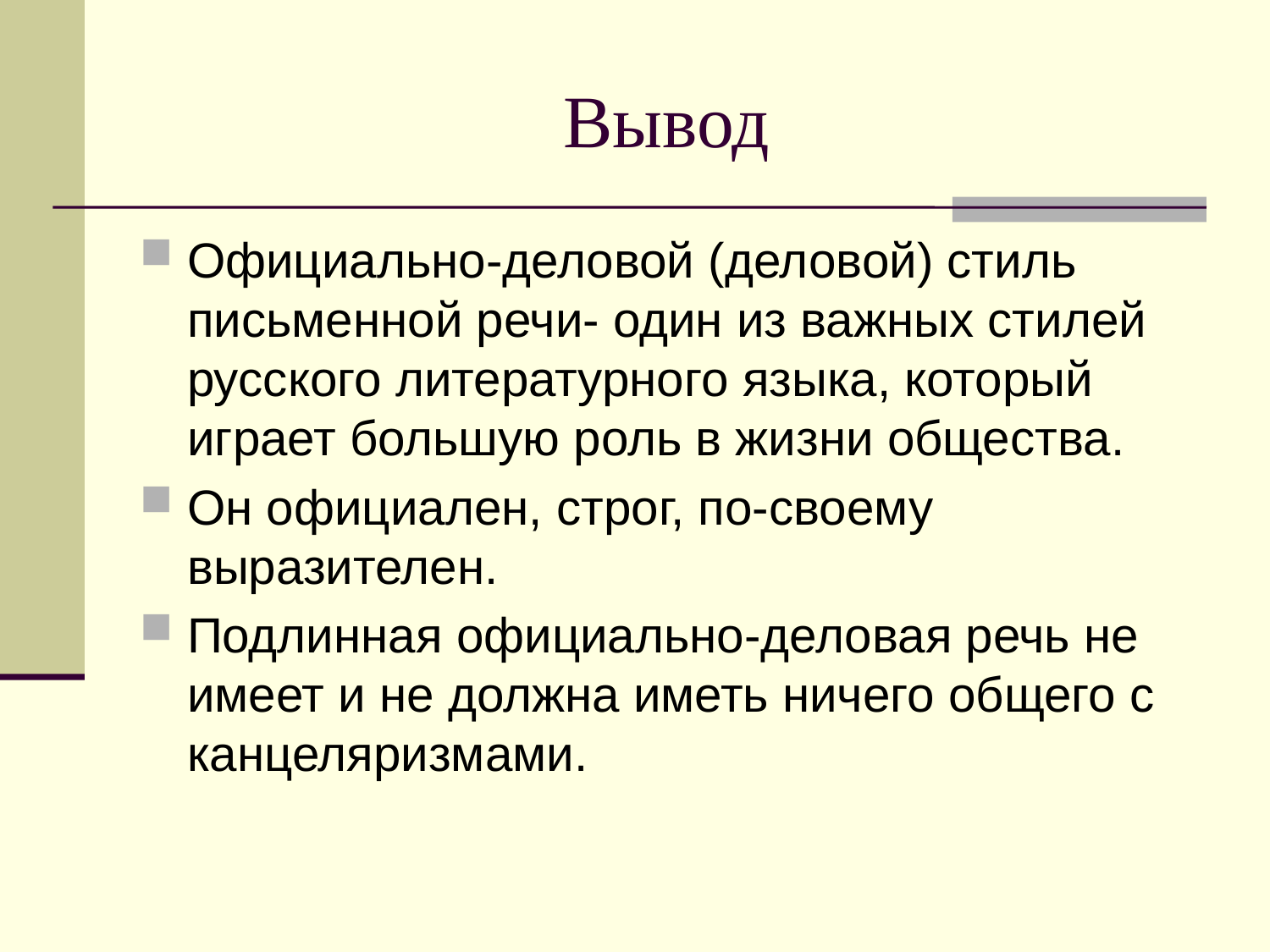

# Вывод
Официально-деловой (деловой) стиль письменной речи- один из важных стилей русского литературного языка, который играет большую роль в жизни общества.
Он официален, строг, по-своему выразителен.
Подлинная официально-деловая речь не имеет и не должна иметь ничего общего с канцеляризмами.